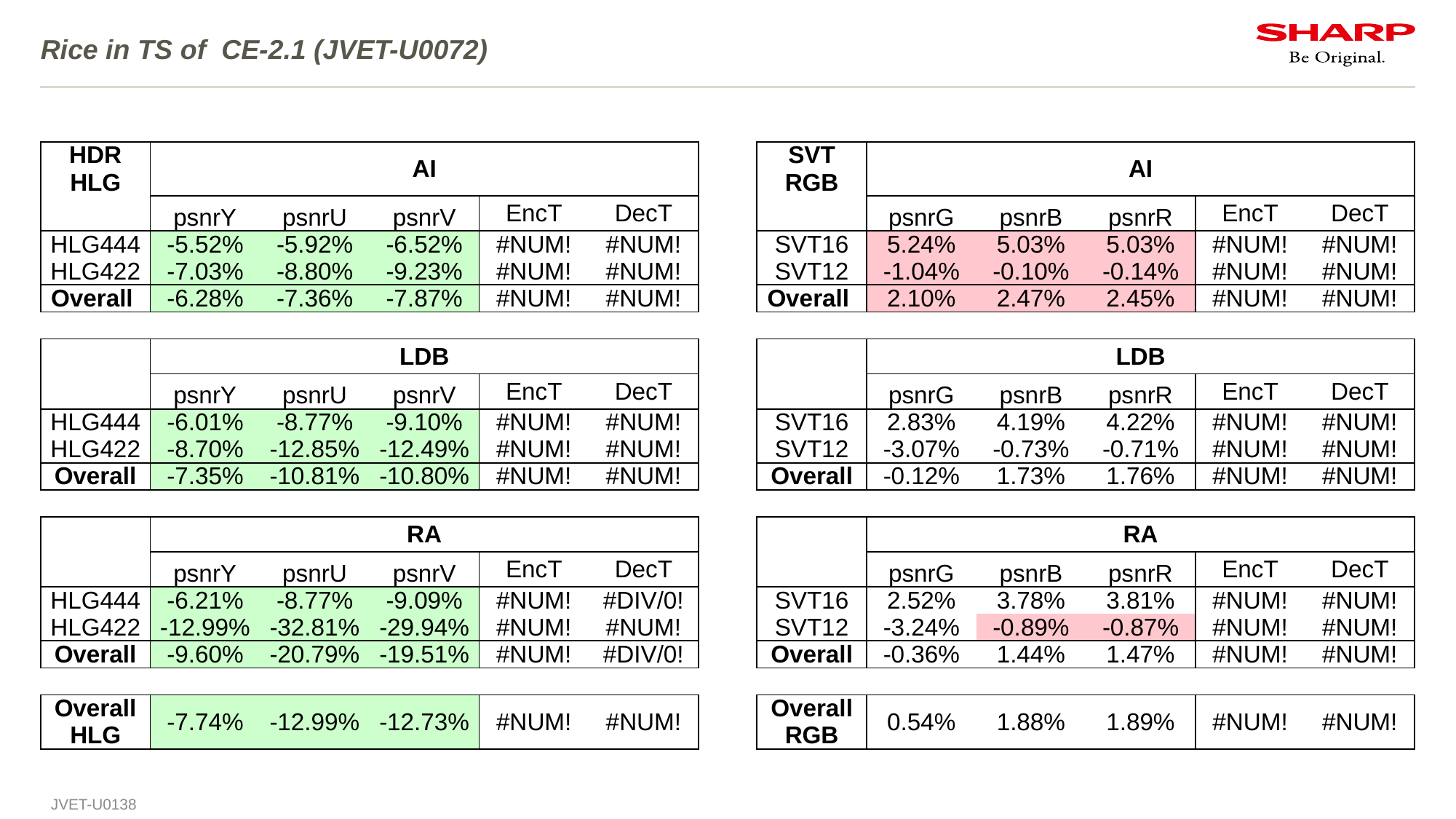

# Rice in TS of  CE-2.1 (JVET-U0072)
| HDR HLG |  |  | AI |  |  |  | SVT RGB |  |  | AI |  |  |
| --- | --- | --- | --- | --- | --- | --- | --- | --- | --- | --- | --- | --- |
|  | psnrY | psnrU | psnrV | EncT | DecT |  |  | psnrG | psnrB | psnrR | EncT | DecT |
| HLG444 | -5.52% | -5.92% | -6.52% | #NUM! | #NUM! |  | SVT16 | 5.24% | 5.03% | 5.03% | #NUM! | #NUM! |
| HLG422 | -7.03% | -8.80% | -9.23% | #NUM! | #NUM! |  | SVT12 | -1.04% | -0.10% | -0.14% | #NUM! | #NUM! |
| Overall | -6.28% | -7.36% | -7.87% | #NUM! | #NUM! |  | Overall | 2.10% | 2.47% | 2.45% | #NUM! | #NUM! |
|  |  |  |  |  |  |  |  |  |  |  |  |  |
|  |  |  | LDB |  |  |  |  |  |  | LDB |  |  |
|  | psnrY | psnrU | psnrV | EncT | DecT |  |  | psnrG | psnrB | psnrR | EncT | DecT |
| HLG444 | -6.01% | -8.77% | -9.10% | #NUM! | #NUM! |  | SVT16 | 2.83% | 4.19% | 4.22% | #NUM! | #NUM! |
| HLG422 | -8.70% | -12.85% | -12.49% | #NUM! | #NUM! |  | SVT12 | -3.07% | -0.73% | -0.71% | #NUM! | #NUM! |
| Overall | -7.35% | -10.81% | -10.80% | #NUM! | #NUM! |  | Overall | -0.12% | 1.73% | 1.76% | #NUM! | #NUM! |
|  |  |  |  |  |  |  |  |  |  |  |  |  |
|  |  |  | RA |  |  |  |  |  |  | RA |  |  |
|  | psnrY | psnrU | psnrV | EncT | DecT |  |  | psnrG | psnrB | psnrR | EncT | DecT |
| HLG444 | -6.21% | -8.77% | -9.09% | #NUM! | #DIV/0! |  | SVT16 | 2.52% | 3.78% | 3.81% | #NUM! | #NUM! |
| HLG422 | -12.99% | -32.81% | -29.94% | #NUM! | #NUM! |  | SVT12 | -3.24% | -0.89% | -0.87% | #NUM! | #NUM! |
| Overall | -9.60% | -20.79% | -19.51% | #NUM! | #DIV/0! |  | Overall | -0.36% | 1.44% | 1.47% | #NUM! | #NUM! |
|  |  |  |  |  |  |  |  |  |  |  |  |  |
| Overall HLG | -7.74% | -12.99% | -12.73% | #NUM! | #NUM! |  | Overall RGB | 0.54% | 1.88% | 1.89% | #NUM! | #NUM! |
JVET-U0138